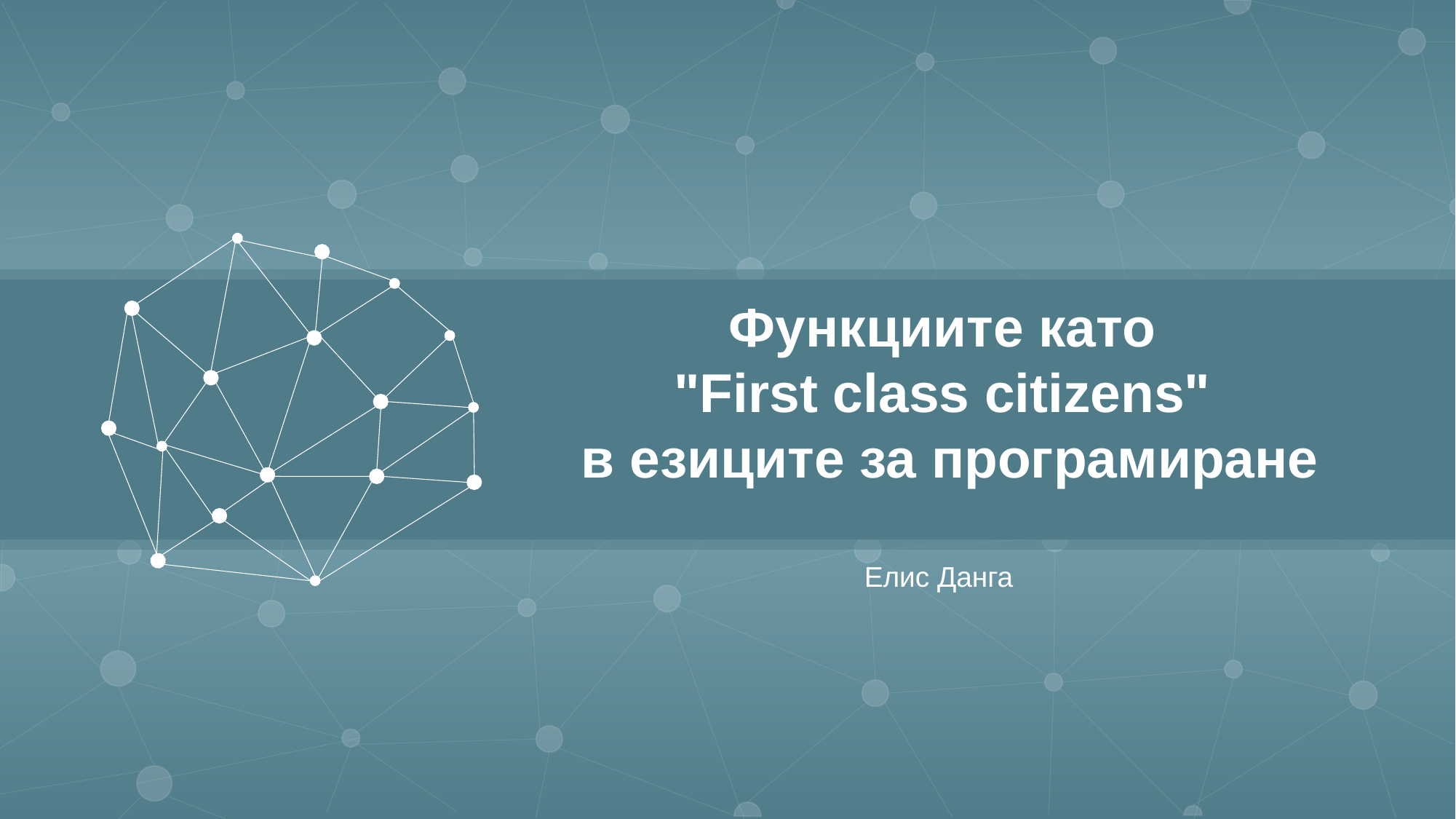

Функциите като
"First class citizens"
в езиците за програмиране
Елис Данга